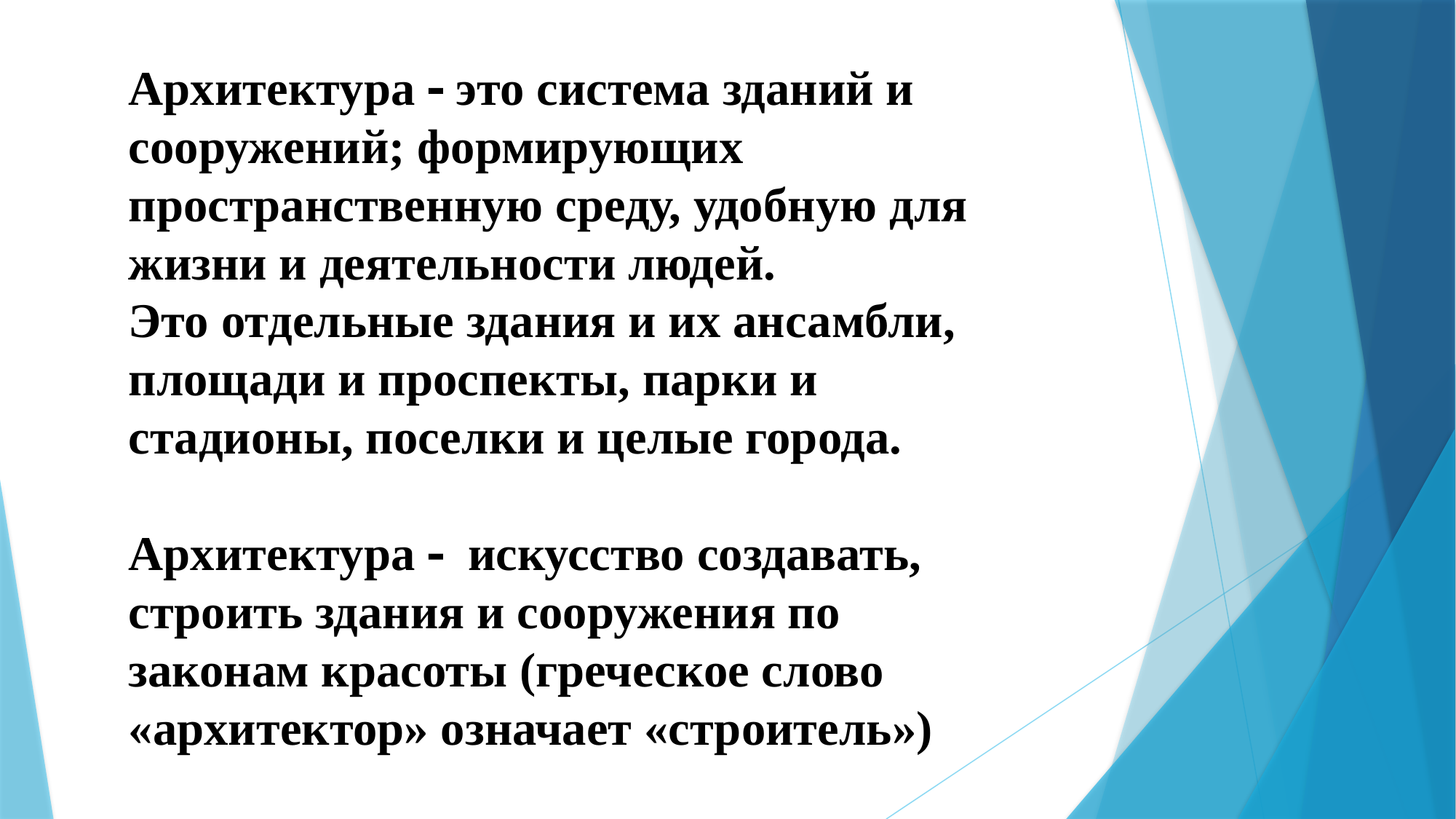

Архитектура − это система зданий и сооружений; формирующих пространственную среду, удобную для жизни и деятельности людей.
Это отдельные здания и их ансамбли, площади и проспекты, парки и стадионы, поселки и целые города.

Архитектура −  искусство создавать, строить здания и сооружения по законам красоты (греческое слово «архитектор» означает «строитель»)